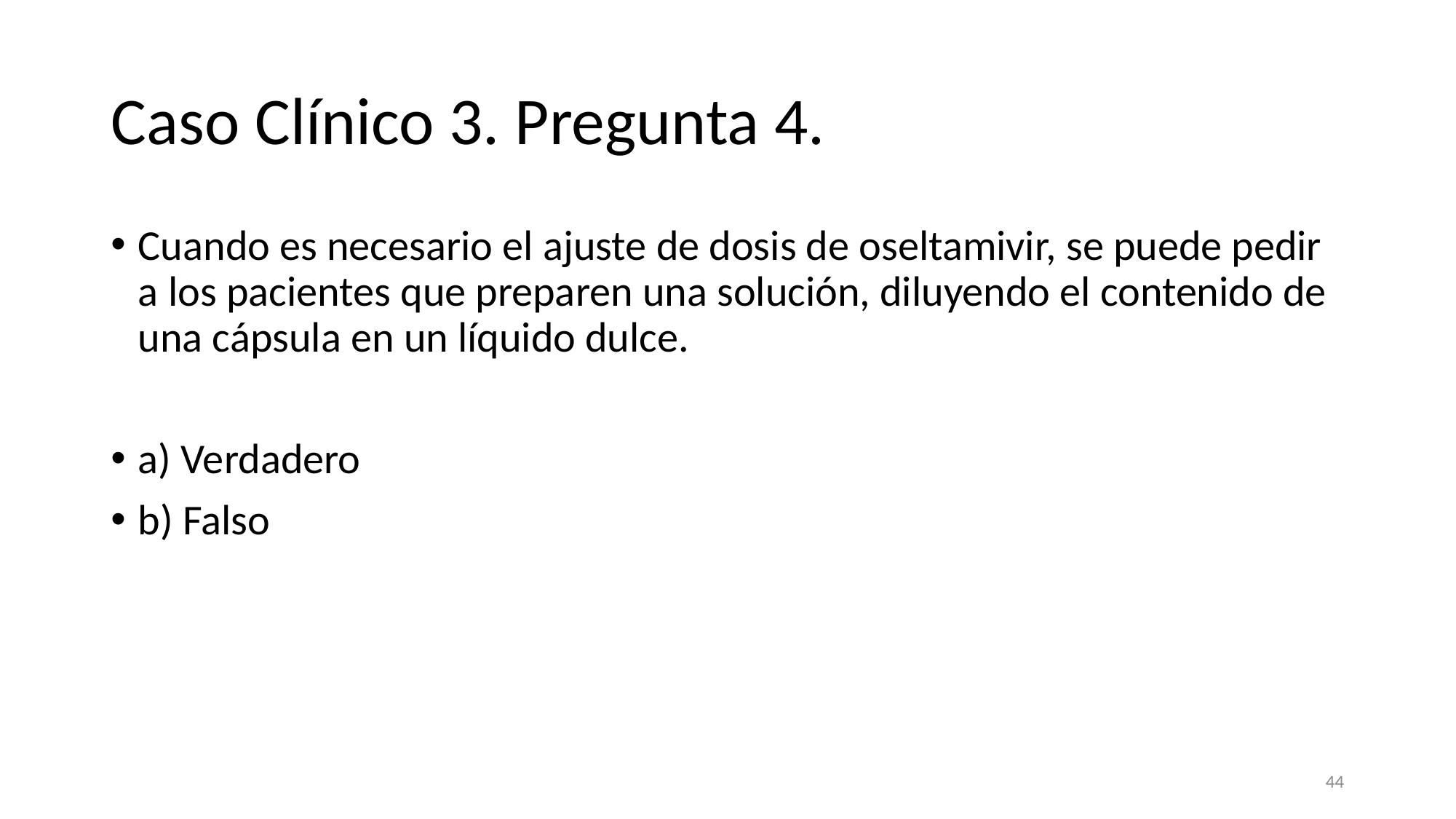

# Caso Clínico 3. Pregunta 4.
Cuando es necesario el ajuste de dosis de oseltamivir, se puede pedir a los pacientes que preparen una solución, diluyendo el contenido de una cápsula en un líquido dulce.

a) Verdadero
b) Falso

44